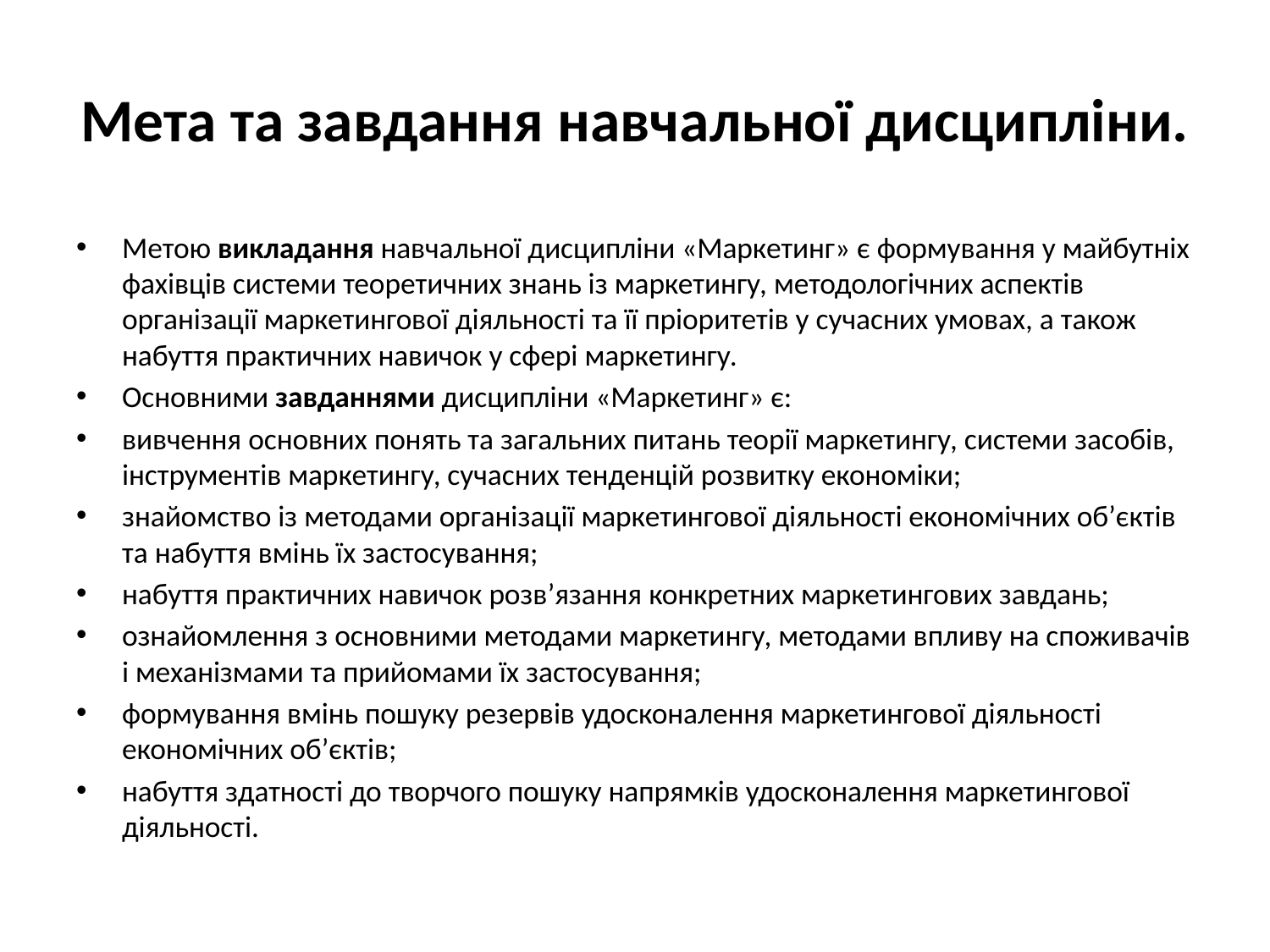

# Мета та завдання навчальної дисципліни.
Метою викладання навчальної дисципліни «Маркетинг» є формування у майбутніх фахівців системи теоретичних знань із маркетингу, методологічних аспектів організації маркетингової діяльності та її пріоритетів у сучасних умовах, а також набуття практичних навичок у сфері маркетингу.
Основними завданнями дисципліни «Маркетинг» є:
вивчення основних понять та загальних питань теорії маркетингу, системи засобів, інструментів маркетингу, сучасних тенденцій розвитку економіки;
знайомство із методами організації маркетингової діяльності економічних об’єктів та набуття вмінь їх застосування;
набуття практичних навичок розв’язання конкретних маркетингових завдань;
ознайомлення з основними методами маркетингу, методами впливу на споживачів і механізмами та прийомами їх застосування;
формування вмінь пошуку резервів удосконалення маркетингової діяльності економічних об’єктів;
набуття здатності до творчого пошуку напрямків удосконалення маркетингової діяльності.